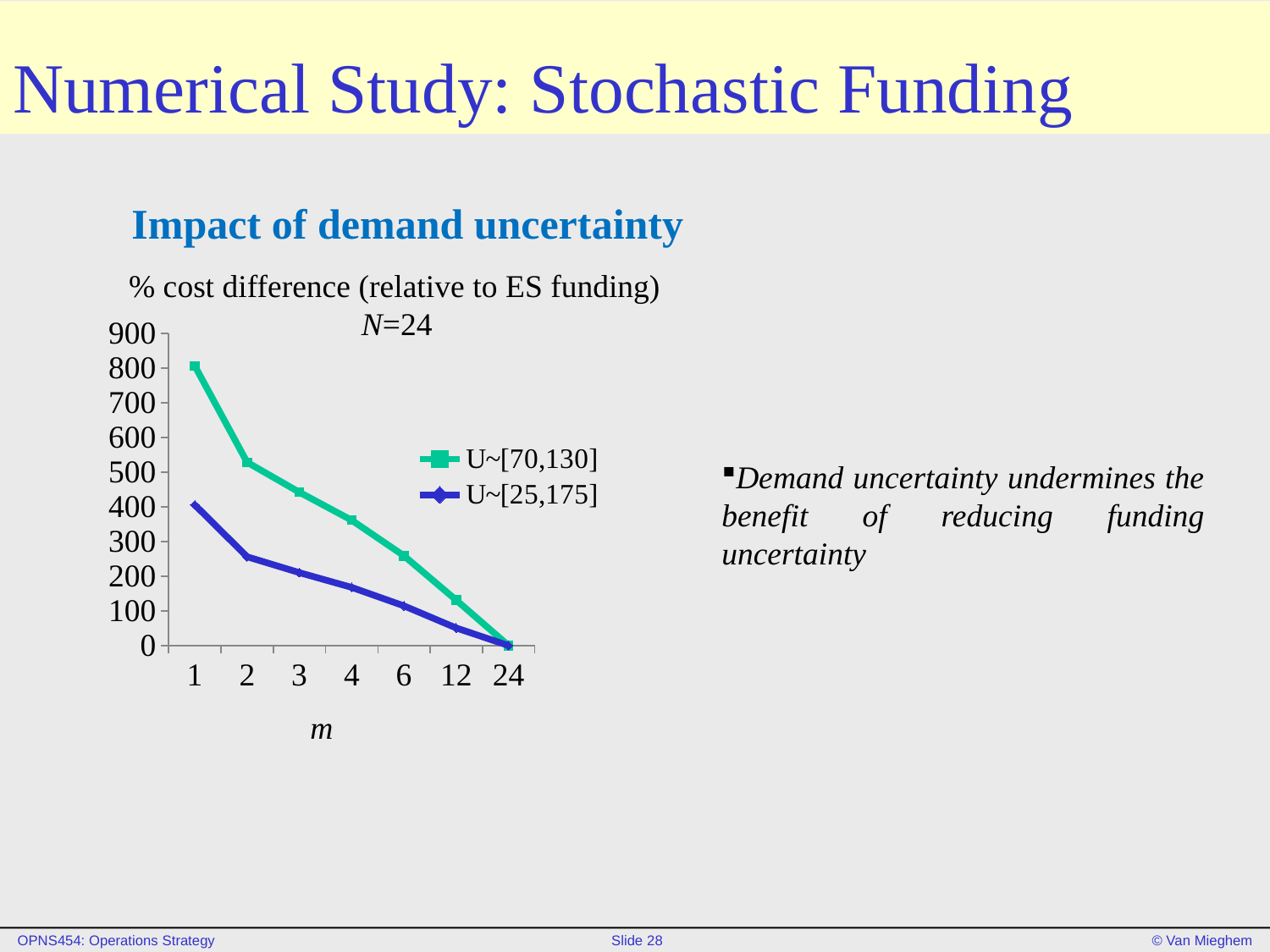

# Numerical Study: Stochastic Funding
Impact of demand uncertainty
% cost difference (relative to ES funding)
N=24

### Chart

| Category | U~[70,130] | U~[25,175] |
|---|---|---|
| 1 | 806.07 | 405.489999999999 |
| 2 | 528.2800000000005 | 255.83 |
| 3 | 441.81 | 210.09 |
| 4 | 361.19 | 167.5 |
| 6 | 258.6 | 114.32 |
| 12 | 130.86 | 50.62000000000001 |
| 24 | 0.0 | 0.0 |
Demand uncertainty undermines the benefit of reducing funding uncertainty